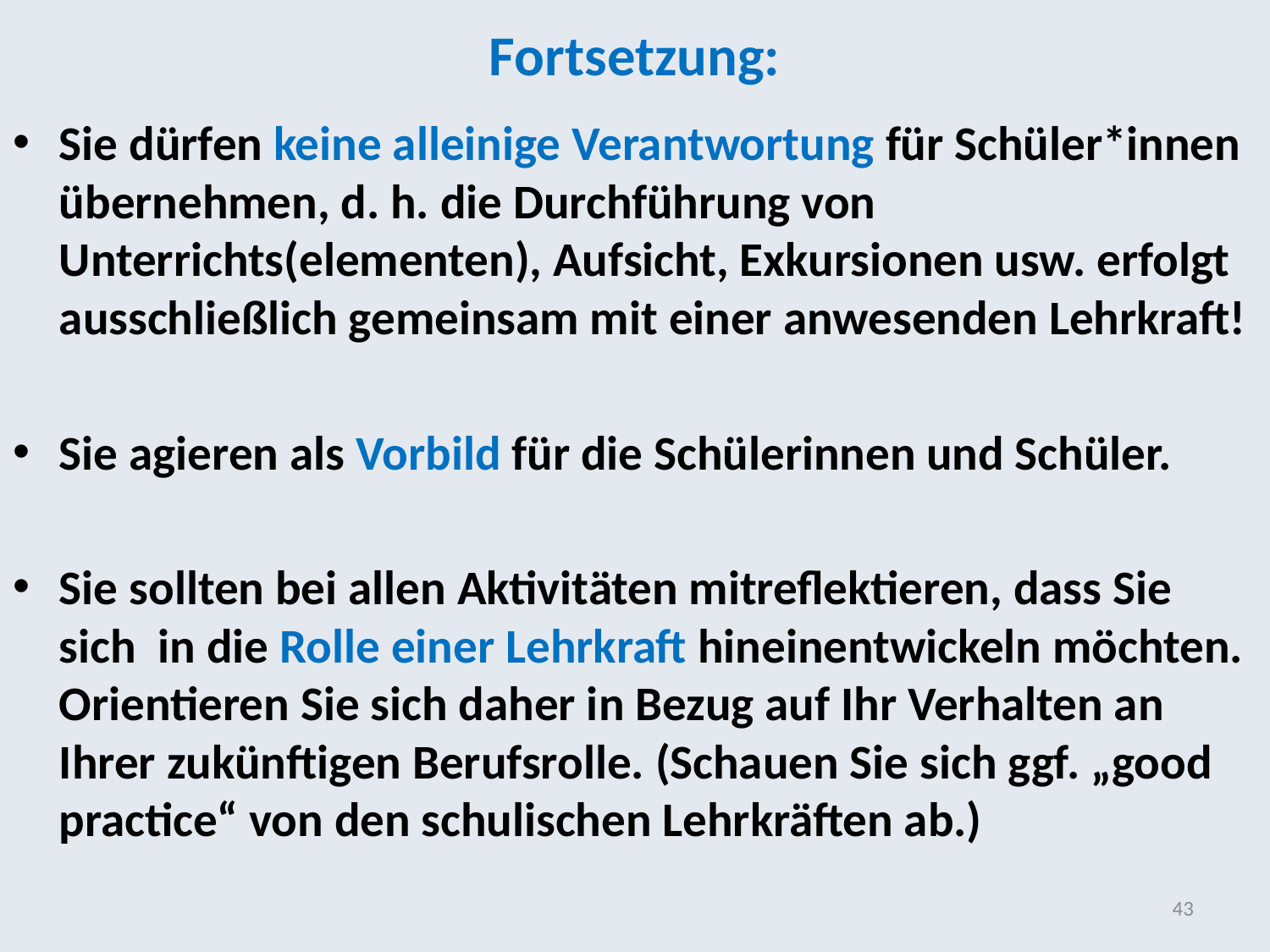

# Fortsetzung:
Sie dürfen keine alleinige Verantwortung für Schüler*innen übernehmen, d. h. die Durchführung von Unterrichts(elementen), Aufsicht, Exkursionen usw. erfolgt ausschließlich gemeinsam mit einer anwesenden Lehrkraft!

Sie agieren als Vorbild für die Schülerinnen und Schüler.

Sie sollten bei allen Aktivitäten mitreflektieren, dass Sie sich  in die Rolle einer Lehrkraft hineinentwickeln möchten. Orientieren Sie sich daher in Bezug auf Ihr Verhalten an Ihrer zukünftigen Berufsrolle. (Schauen Sie sich ggf. „good practice“ von den schulischen Lehrkräften ab.)
43